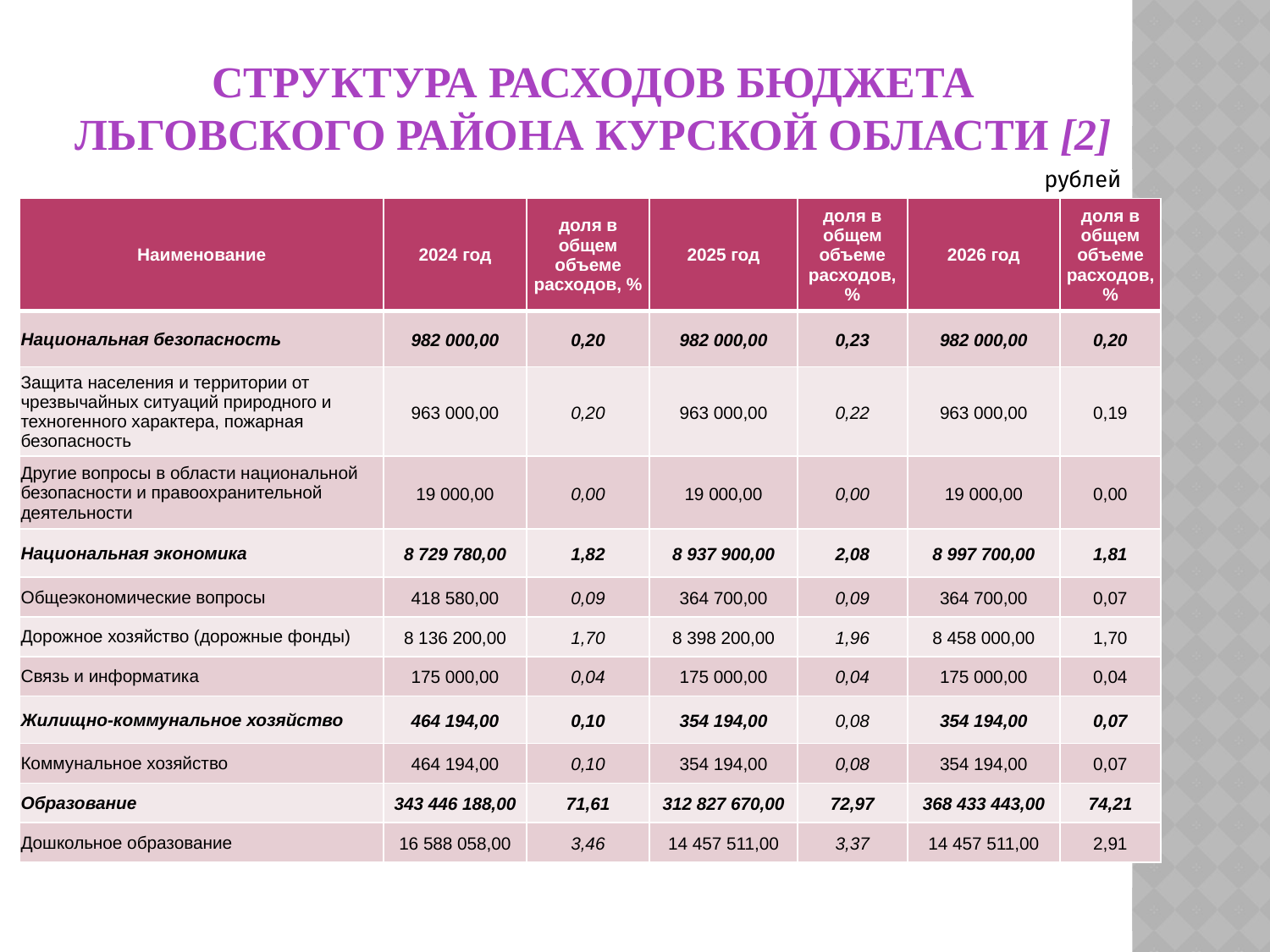

# СТРУКТУРА РАСХОДОВ БЮДЖЕТА ЛЬГОВСКОГО РАЙОНА КУРСКОЙ ОБЛАСТИ [2]
рублей
| Наименование | 2024 год | доля в общем объеме расходов, % | 2025 год | доля в общем объеме расходов, % | 2026 год | доля в общем объеме расходов, % |
| --- | --- | --- | --- | --- | --- | --- |
| Национальная безопасность | 982 000,00 | 0,20 | 982 000,00 | 0,23 | 982 000,00 | 0,20 |
| Защита населения и территории от чрезвычайных ситуаций природного и техногенного характера, пожарная безопасность | 963 000,00 | 0,20 | 963 000,00 | 0,22 | 963 000,00 | 0,19 |
| Другие вопросы в области национальной безопасности и правоохранительной деятельности | 19 000,00 | 0,00 | 19 000,00 | 0,00 | 19 000,00 | 0,00 |
| Национальная экономика | 8 729 780,00 | 1,82 | 8 937 900,00 | 2,08 | 8 997 700,00 | 1,81 |
| Общеэкономические вопросы | 418 580,00 | 0,09 | 364 700,00 | 0,09 | 364 700,00 | 0,07 |
| Дорожное хозяйство (дорожные фонды) | 8 136 200,00 | 1,70 | 8 398 200,00 | 1,96 | 8 458 000,00 | 1,70 |
| Связь и информатика | 175 000,00 | 0,04 | 175 000,00 | 0,04 | 175 000,00 | 0,04 |
| Жилищно-коммунальное хозяйство | 464 194,00 | 0,10 | 354 194,00 | 0,08 | 354 194,00 | 0,07 |
| Коммунальное хозяйство | 464 194,00 | 0,10 | 354 194,00 | 0,08 | 354 194,00 | 0,07 |
| Образование | 343 446 188,00 | 71,61 | 312 827 670,00 | 72,97 | 368 433 443,00 | 74,21 |
| Дошкольное образование | 16 588 058,00 | 3,46 | 14 457 511,00 | 3,37 | 14 457 511,00 | 2,91 |